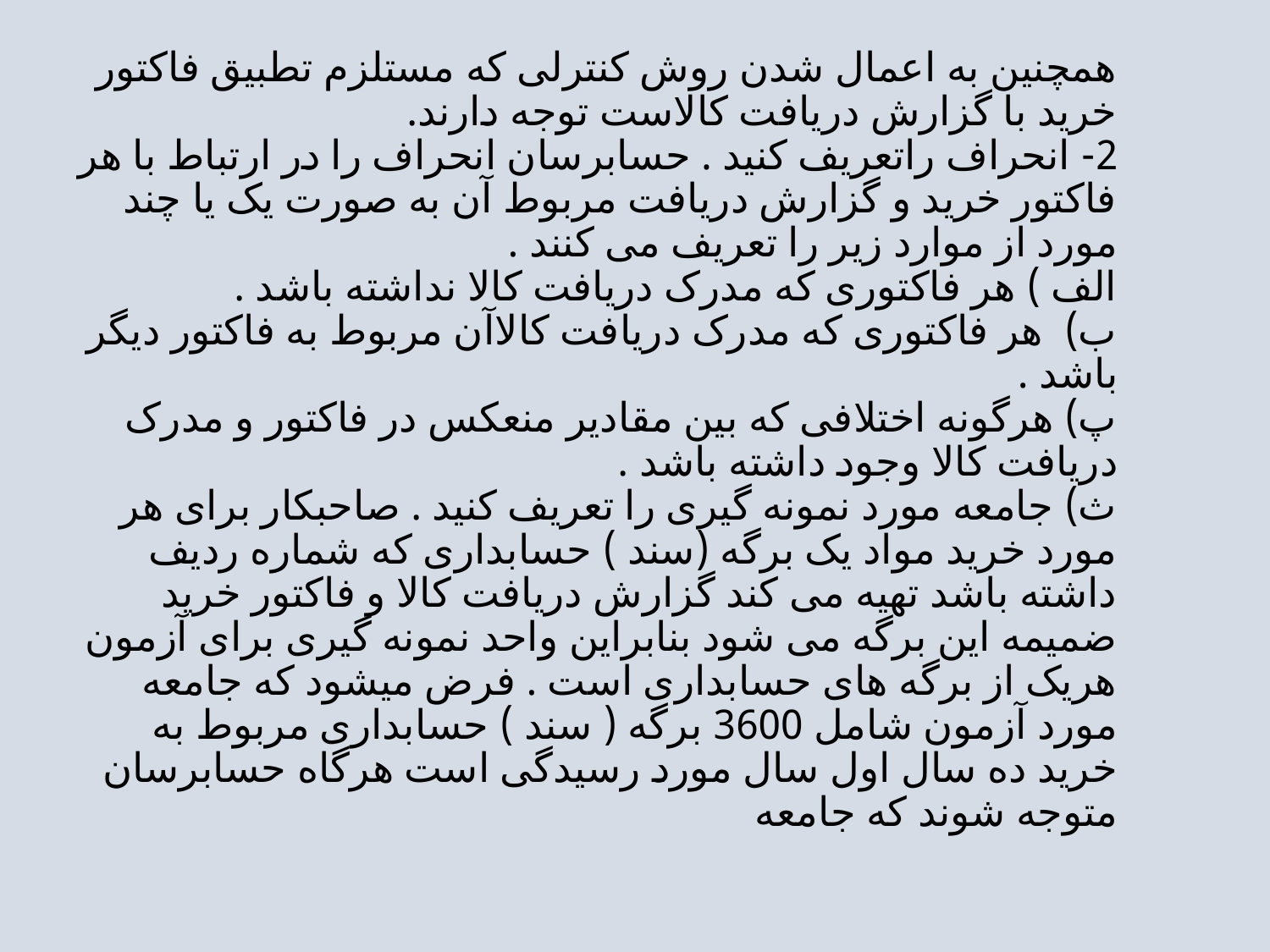

# همچنین به اعمال شدن روش کنترلی که مستلزم تطبیق فاکتور خرید با گزارش دریافت کالاست توجه دارند. 2- انحراف راتعریف کنید . حسابرسان انحراف را در ارتباط با هر فاکتور خرید و گزارش دریافت مربوط آن به صورت یک یا چند مورد از موارد زیر را تعریف می کنند . الف ) هر فاکتوری که مدرک دریافت کالا نداشته باشد . ب)  هر فاکتوری که مدرک دریافت کالاآن مربوط به فاکتور دیگر باشد . پ) هرگونه اختلافی که بین مقادیر منعکس در فاکتور و مدرک دریافت کالا وجود داشته باشد . ث) جامعه مورد نمونه گیری را تعریف کنید . صاحبکار برای هر مورد خرید مواد یک برگه (سند ) حسابداری که شماره ردیف داشته باشد تهیه می کند گزارش دریافت کالا و فاکتور خرید ضمیمه این برگه می شود بنابراین واحد نمونه گیری برای آزمون هریک از برگه های حسابداری است . فرض میشود که جامعه مورد آزمون شامل 3600 برگه ( سند ) حسابداری مربوط به خرید ده سال اول سال مورد رسیدگی است هرگاه حسابرسان متوجه شوند که جامعه